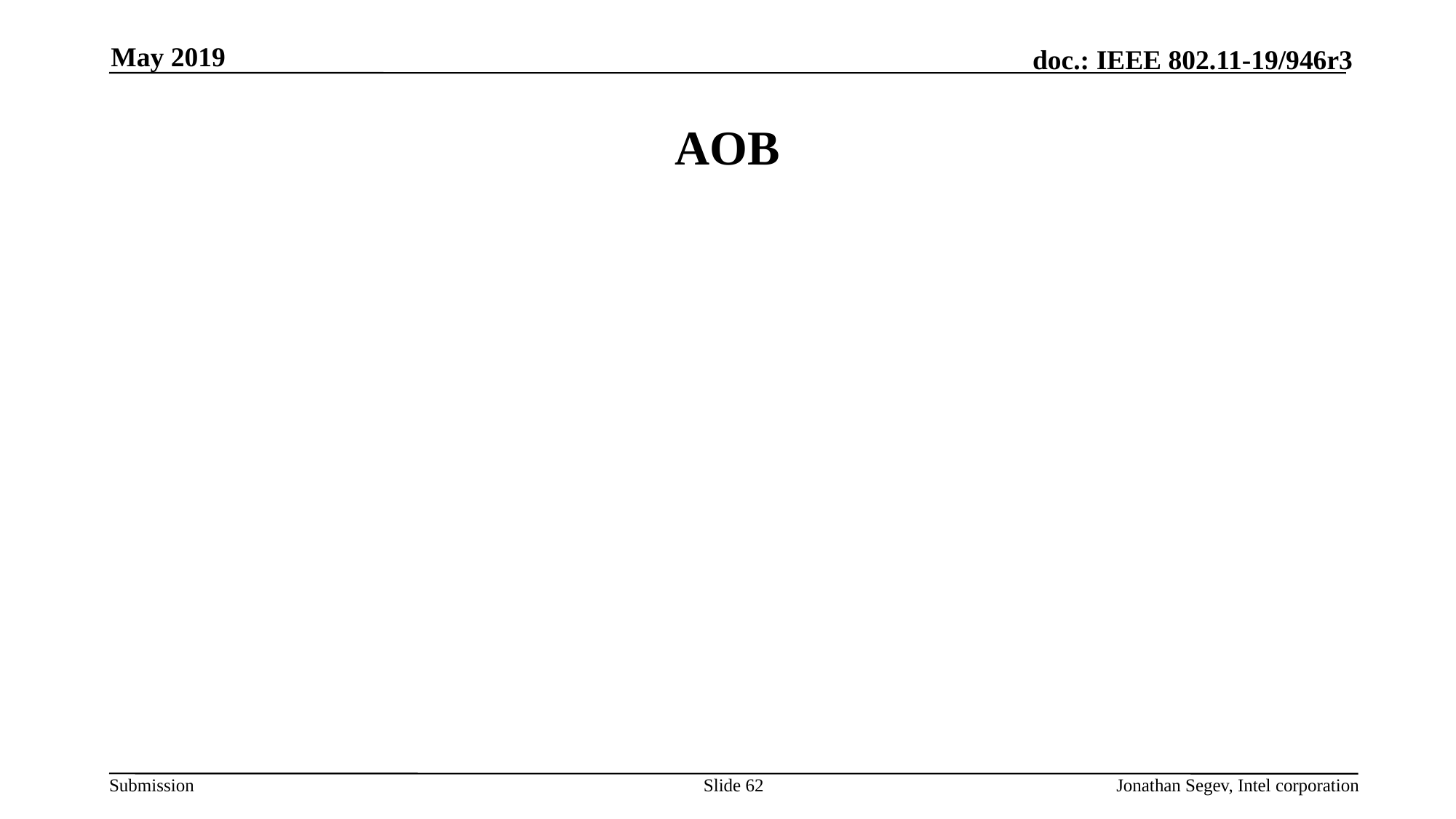

May 2019
# AOB

Slide 62
Jonathan Segev, Intel corporation